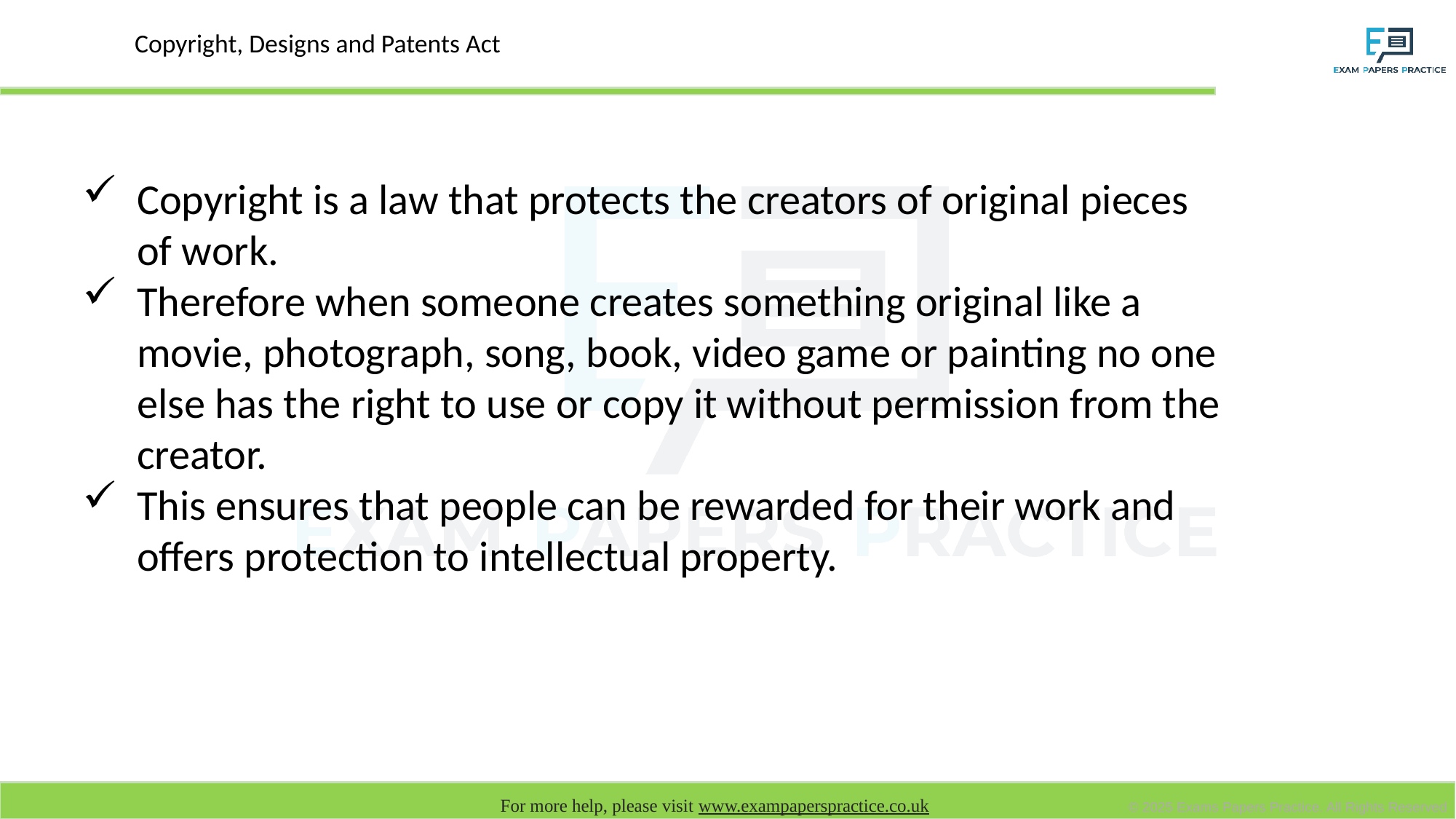

# Copyright, Designs and Patents Act
Copyright is a law that protects the creators of original pieces of work.
Therefore when someone creates something original like a movie, photograph, song, book, video game or painting no one else has the right to use or copy it without permission from the creator.
This ensures that people can be rewarded for their work and offers protection to intellectual property.